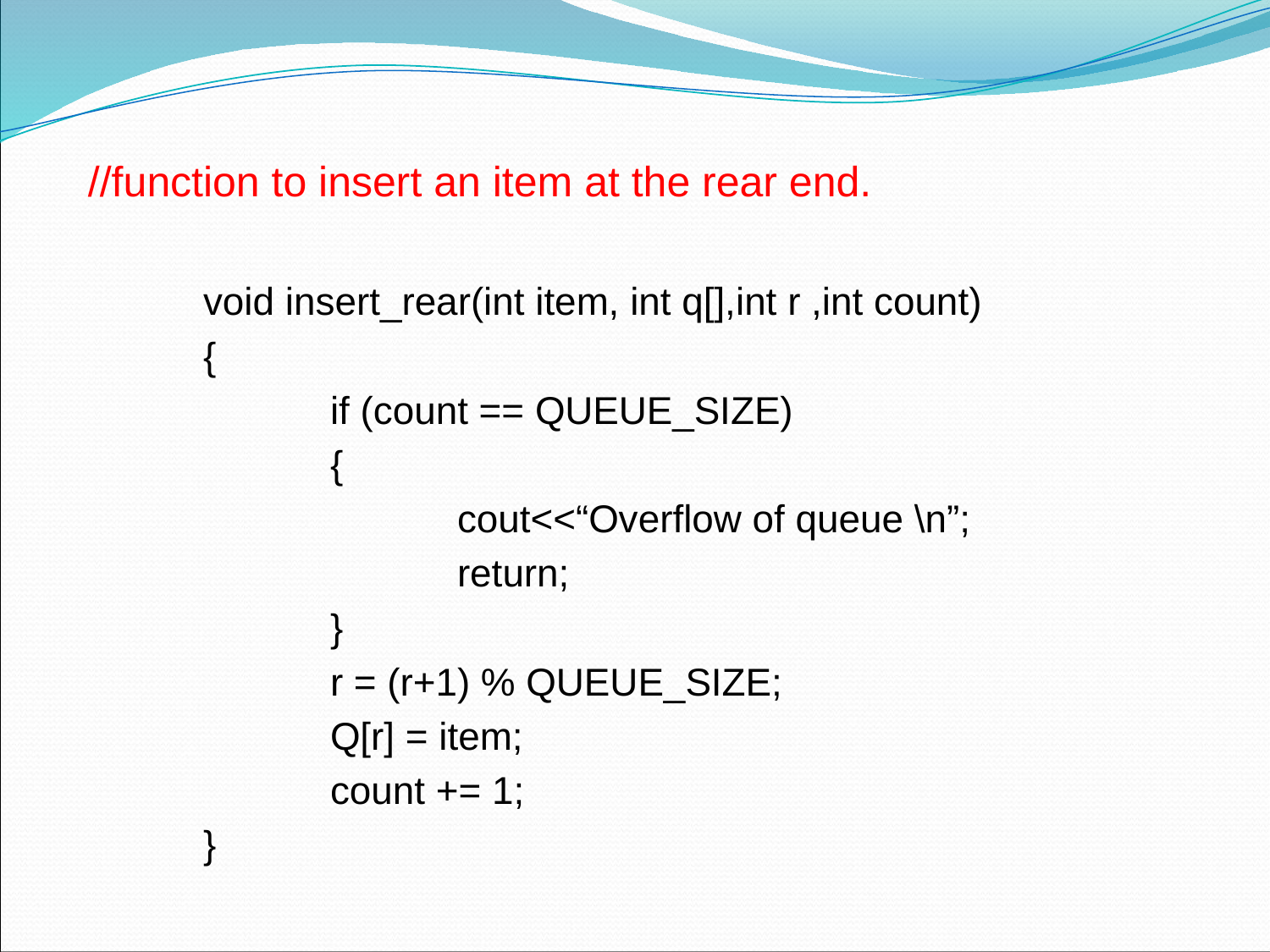

//function to insert an item at the rear end.

	void insert_rear(int item, int q[],int r ,int count)
	{
		if (count == QUEUE_SIZE)
		{
			cout<<“Overflow of queue \n”;
			return;
		}
		r = (r+1) % QUEUE_SIZE;
		Q[r] = item;
		count += 1;
	}